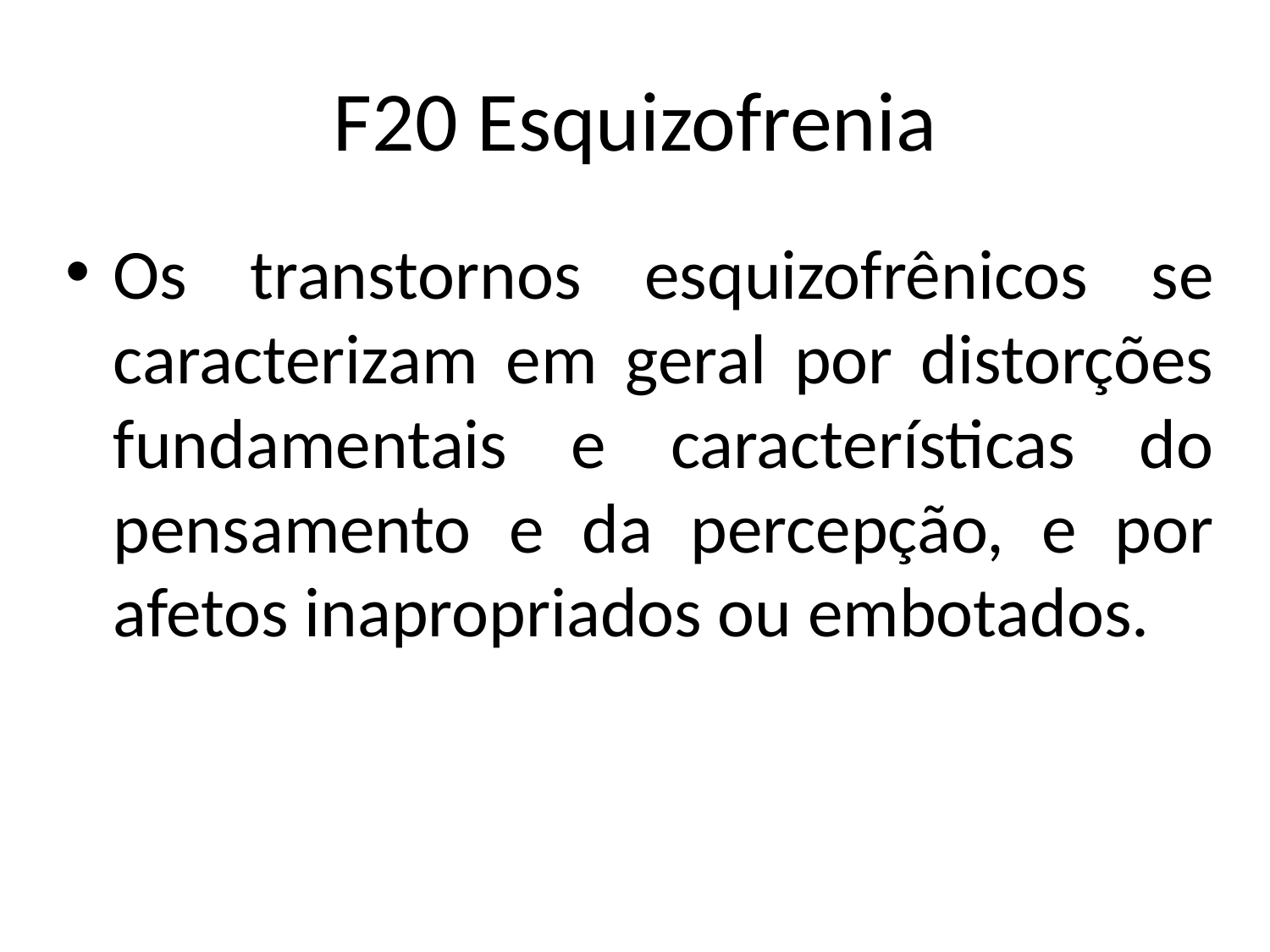

# F20 Esquizofrenia
Os transtornos esquizofrênicos se caracterizam em geral por distorções fundamentais e características do pensamento e da percepção, e por afetos inapropriados ou embotados.